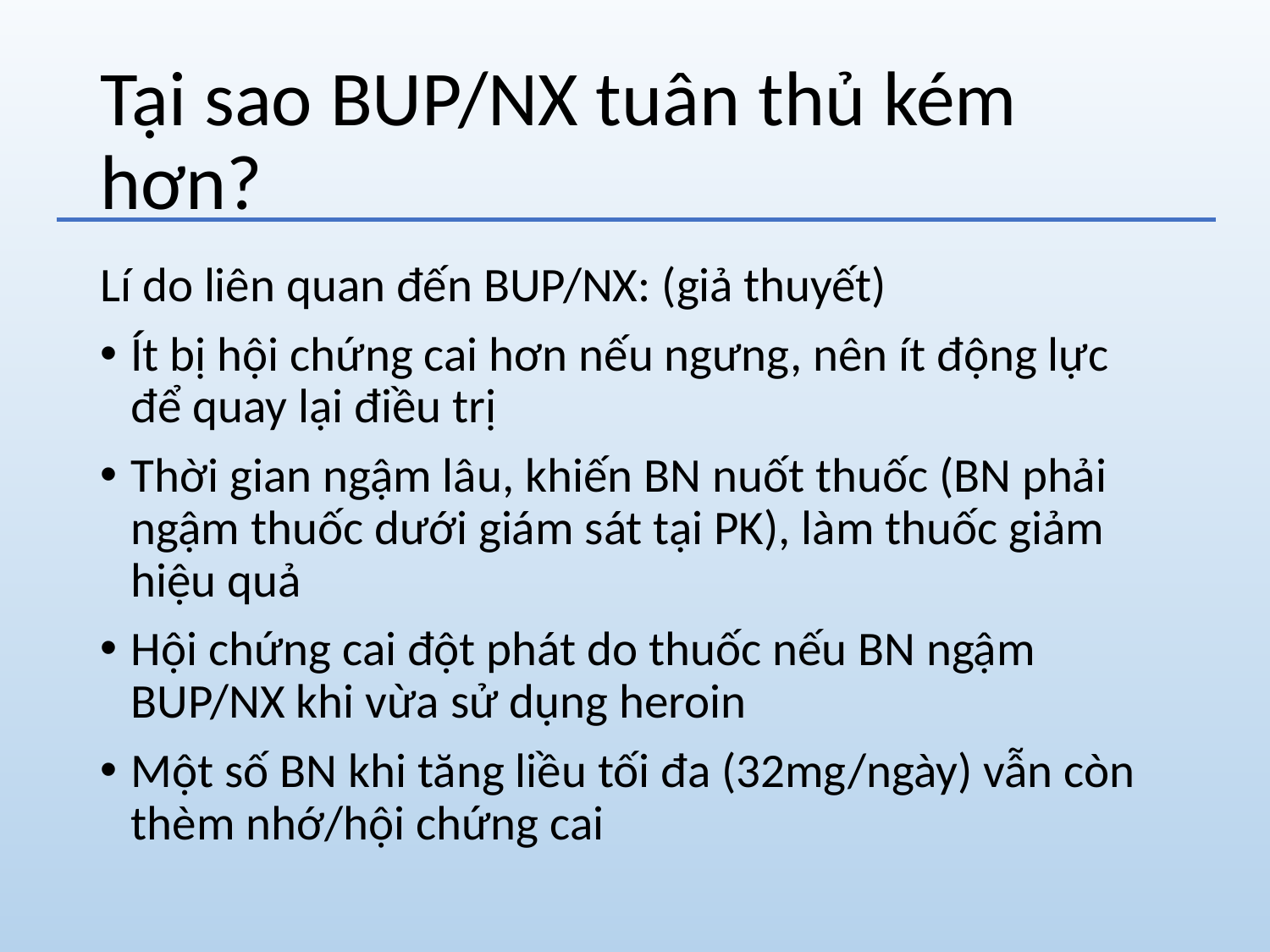

# Tại sao BUP/NX tuân thủ kém hơn?
Lí do liên quan đến BUP/NX: (giả thuyết)
Ít bị hội chứng cai hơn nếu ngưng, nên ít động lực để quay lại điều trị
Thời gian ngậm lâu, khiến BN nuốt thuốc (BN phải ngậm thuốc dưới giám sát tại PK), làm thuốc giảm hiệu quả
Hội chứng cai đột phát do thuốc nếu BN ngậm BUP/NX khi vừa sử dụng heroin
Một số BN khi tăng liều tối đa (32mg/ngày) vẫn còn thèm nhớ/hội chứng cai